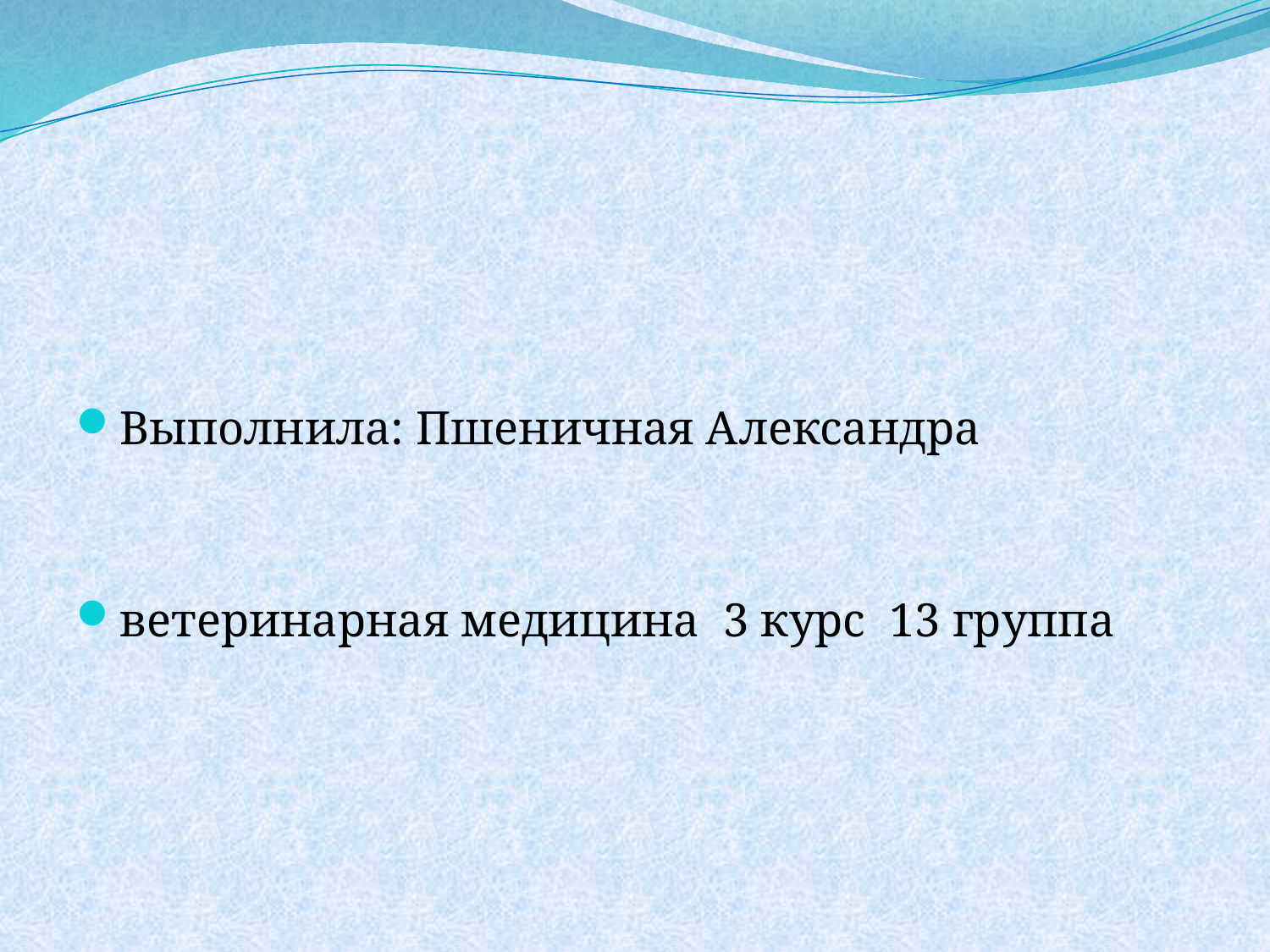

Выполнила: Пшеничная Александра

ветеринарная медицина  3 курс  13 группа